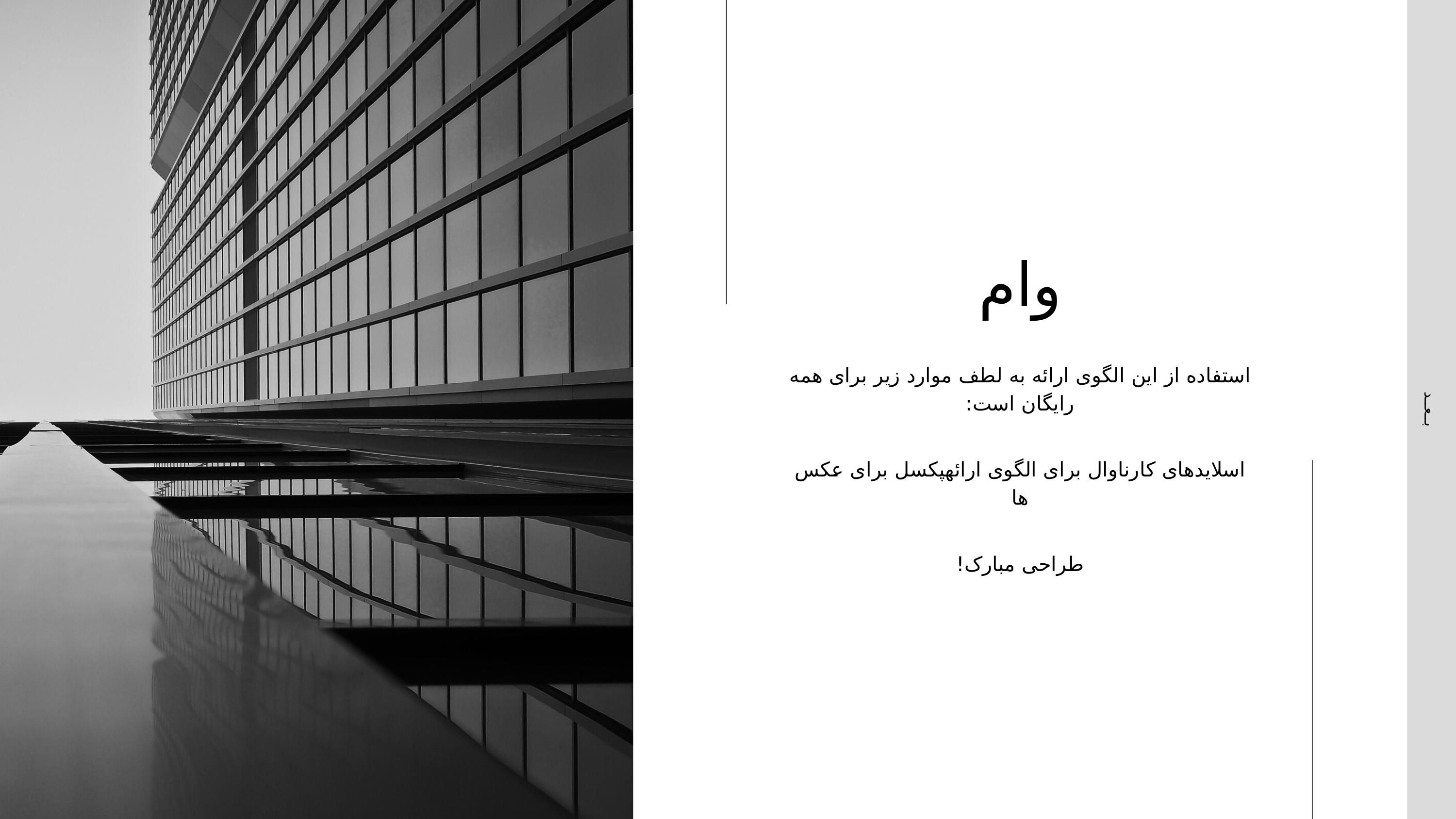

وام
استفاده از این الگوی ارائه به لطف موارد زیر برای همه رایگان است:
اسلایدهای کارناوال برای الگوی ارائهپکسل برای عکس ها
طراحی مبارک!
بعد